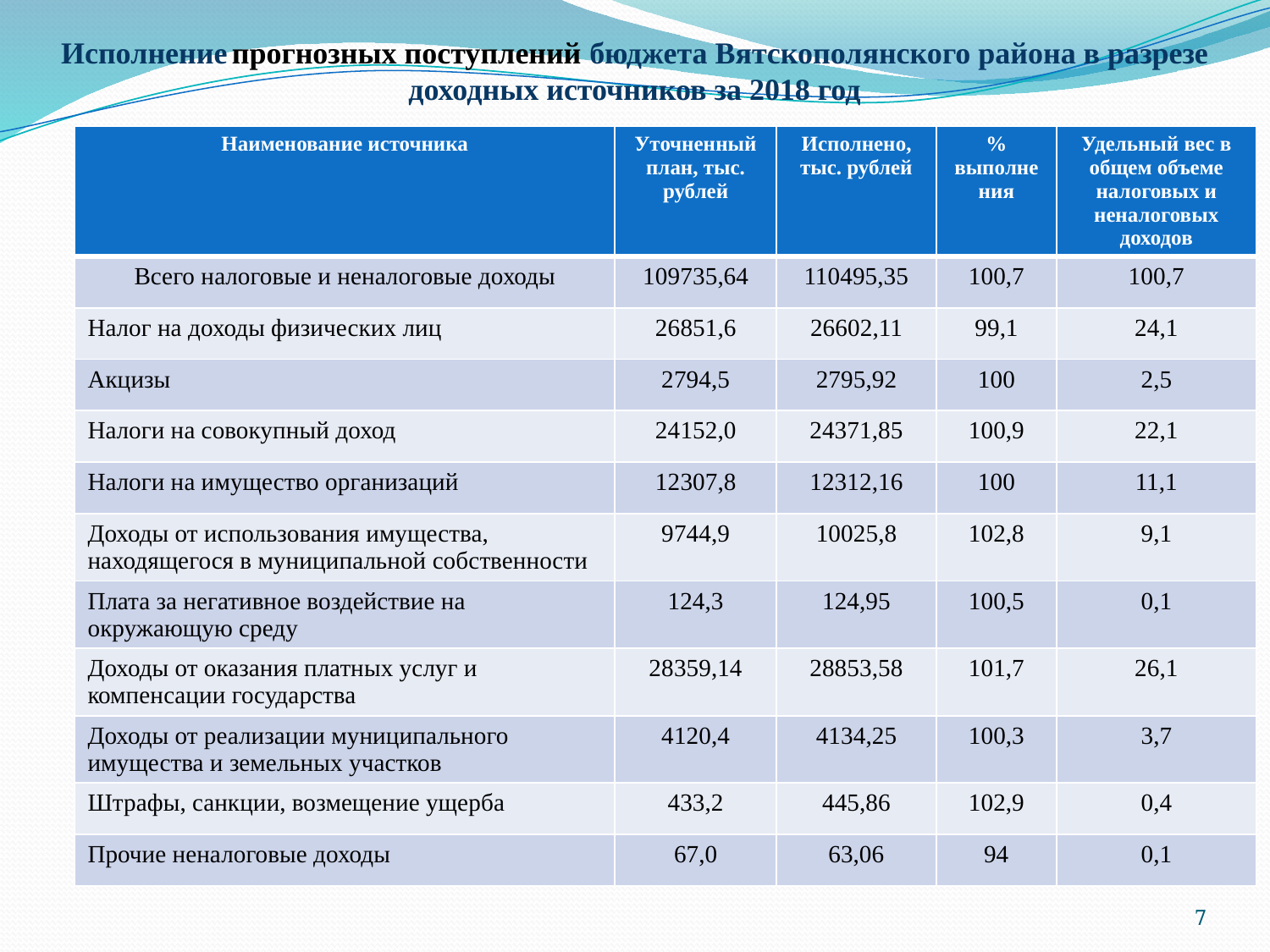

# Исполнение прогнозных поступлений бюджета Вятскополянского района в разрезе доходных источников за 2018 год
| Наименование источника | Уточненный план, тыс. рублей | Исполнено, тыс. рублей | % выполнения | Удельный вес в общем объеме налоговых и неналоговых доходов |
| --- | --- | --- | --- | --- |
| Всего налоговые и неналоговые доходы | 109735,64 | 110495,35 | 100,7 | 100,7 |
| Налог на доходы физических лиц | 26851,6 | 26602,11 | 99,1 | 24,1 |
| Акцизы | 2794,5 | 2795,92 | 100 | 2,5 |
| Налоги на совокупный доход | 24152,0 | 24371,85 | 100,9 | 22,1 |
| Налоги на имущество организаций | 12307,8 | 12312,16 | 100 | 11,1 |
| Доходы от использования имущества, находящегося в муниципальной собственности | 9744,9 | 10025,8 | 102,8 | 9,1 |
| Плата за негативное воздействие на окружающую среду | 124,3 | 124,95 | 100,5 | 0,1 |
| Доходы от оказания платных услуг и компенсации государства | 28359,14 | 28853,58 | 101,7 | 26,1 |
| Доходы от реализации муниципального имущества и земельных участков | 4120,4 | 4134,25 | 100,3 | 3,7 |
| Штрафы, санкции, возмещение ущерба | 433,2 | 445,86 | 102,9 | 0,4 |
| Прочие неналоговые доходы | 67,0 | 63,06 | 94 | 0,1 |
7